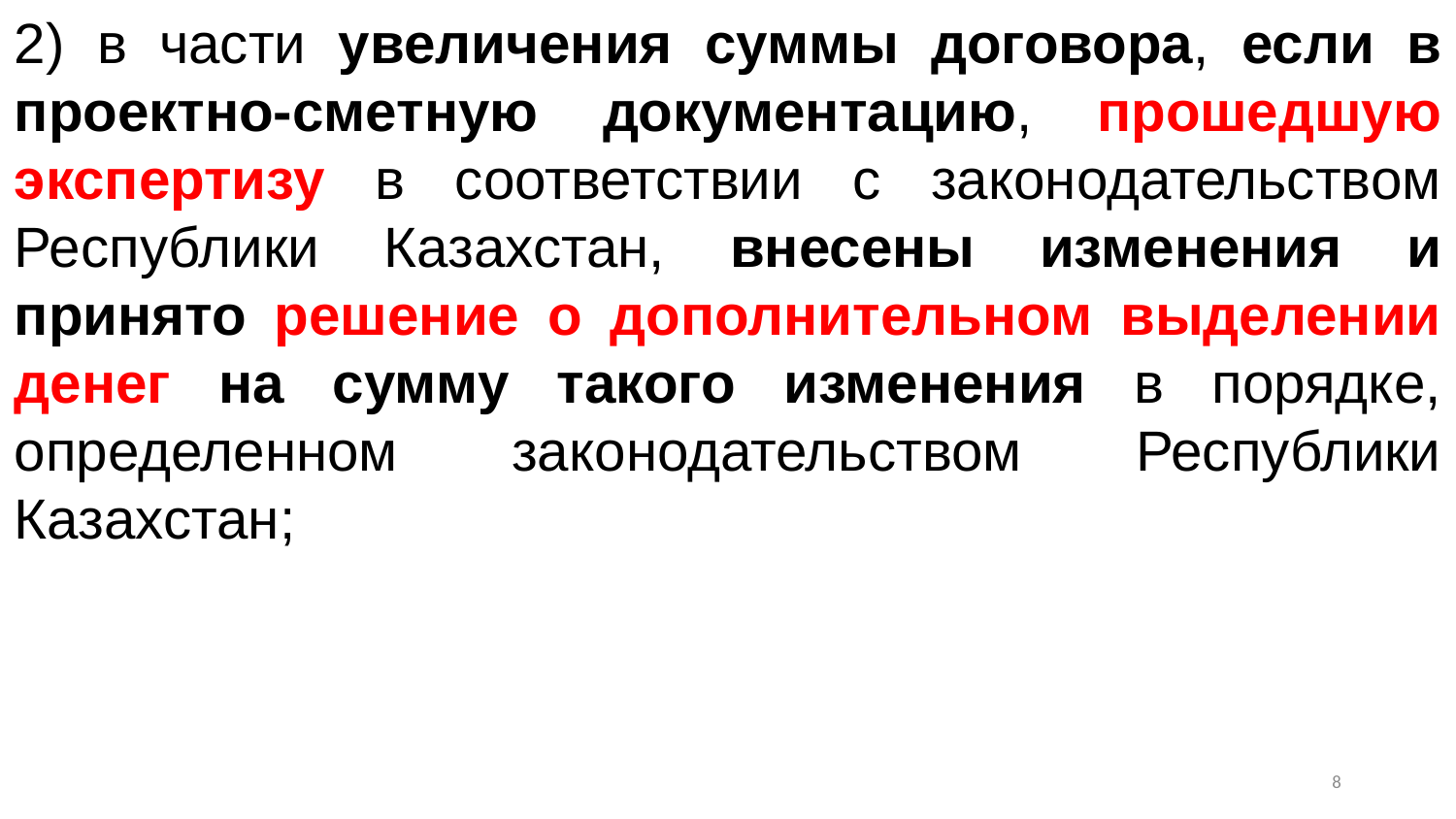

2) в части увеличения суммы договора, если в проектно-сметную документацию, прошедшую экспертизу в соответствии с законодательством Республики Казахстан, внесены изменения и принято решение о дополнительном выделении денег на сумму такого изменения в порядке, определенном законодательством Республики Казахстан;
8